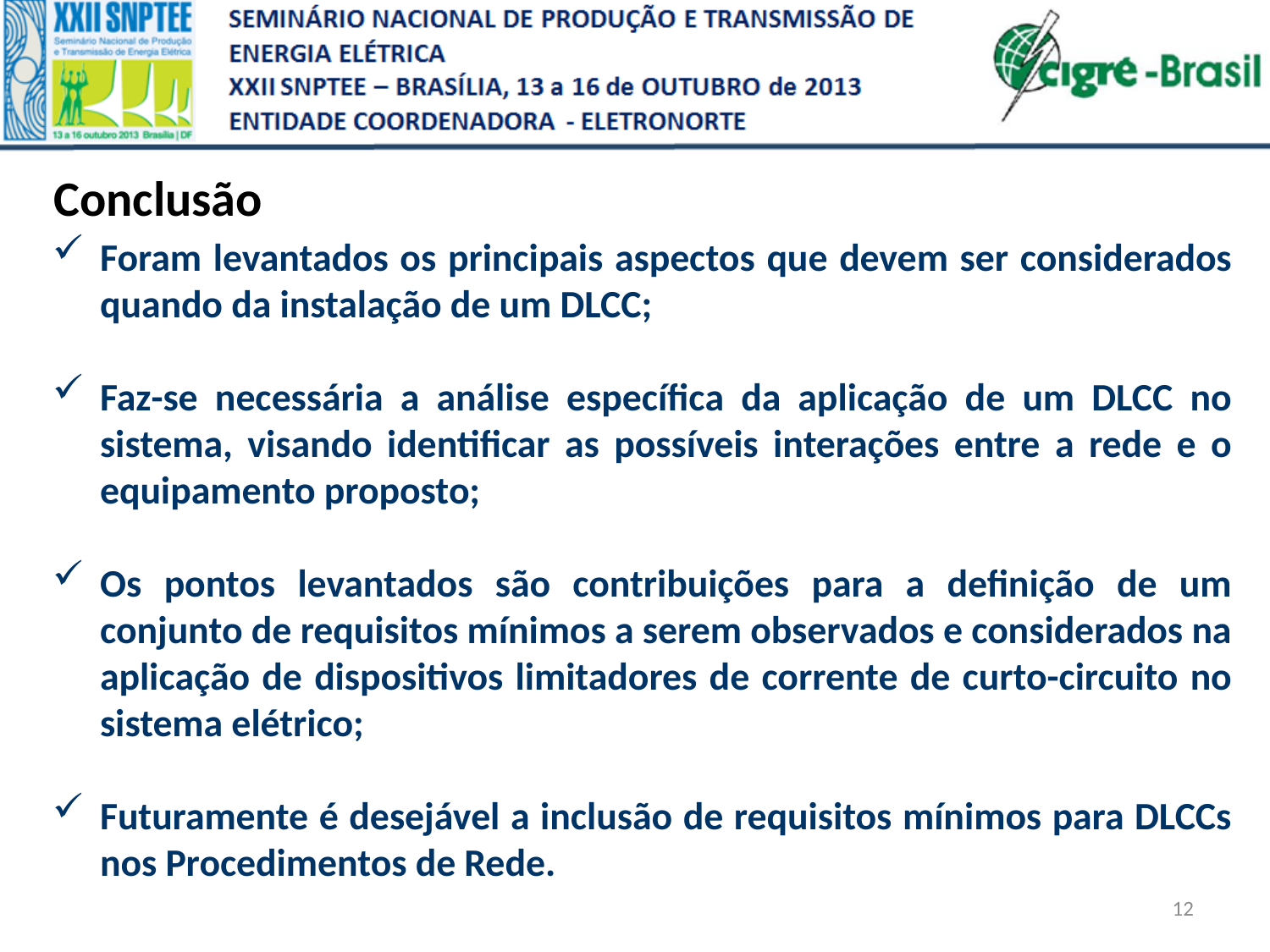

Conclusão
Foram levantados os principais aspectos que devem ser considerados quando da instalação de um DLCC;

Faz-se necessária a análise específica da aplicação de um DLCC no sistema, visando identificar as possíveis interações entre a rede e o equipamento proposto;

Os pontos levantados são contribuições para a definição de um conjunto de requisitos mínimos a serem observados e considerados na aplicação de dispositivos limitadores de corrente de curto-circuito no sistema elétrico;

Futuramente é desejável a inclusão de requisitos mínimos para DLCCs nos Procedimentos de Rede.
12